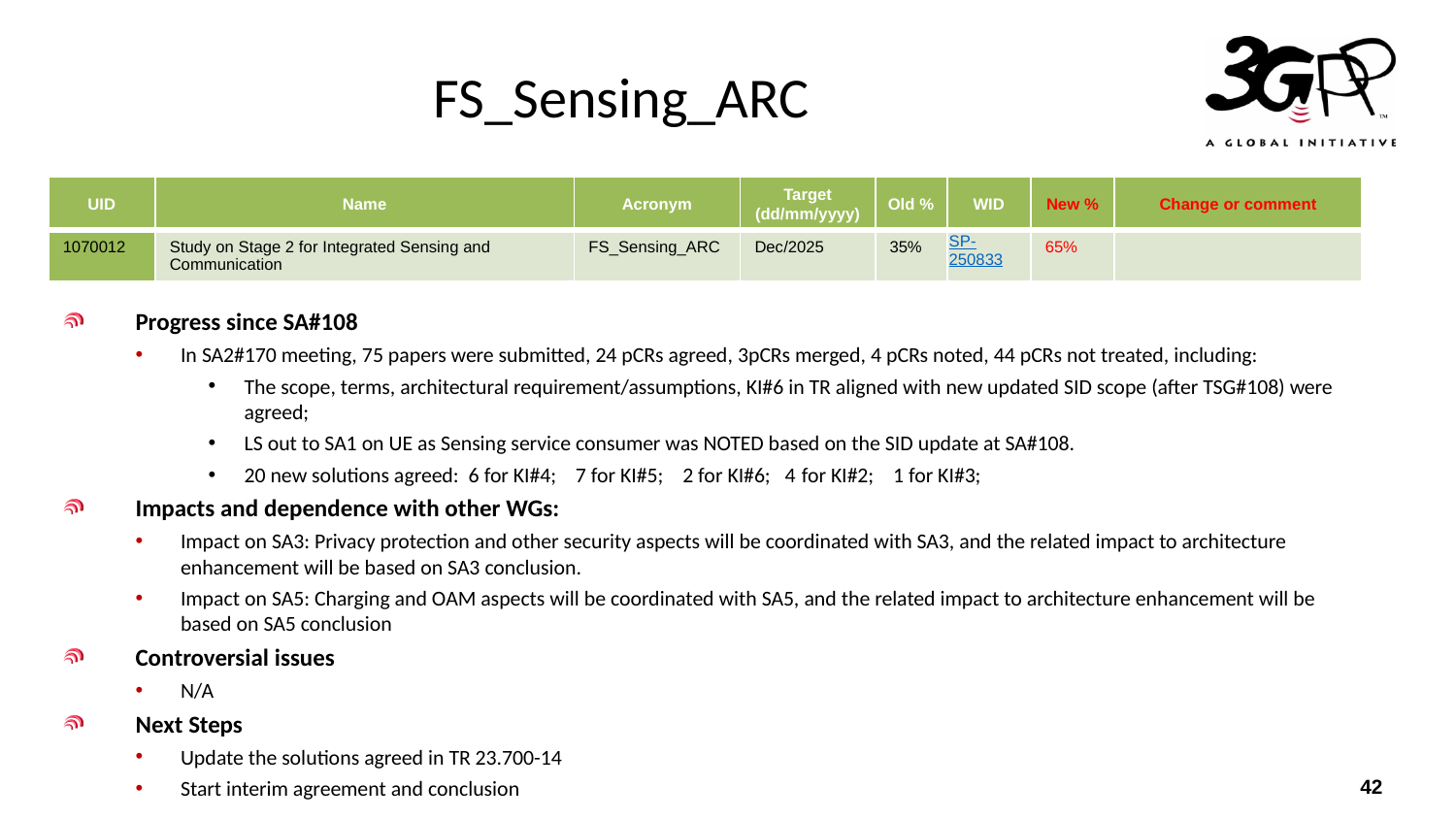

# FS_Sensing_ARC
| UID | Name | Acronym | Target (dd/mm/yyyy) | Old % | WID | New % | Change or comment |
| --- | --- | --- | --- | --- | --- | --- | --- |
| 1070012 | Study on Stage 2 for Integrated Sensing and Communication | FS\_Sensing\_ARC | Dec/2025 | 35% | SP-250833 | 65% |  |
Progress since SA#108
In SA2#170 meeting, 75 papers were submitted, 24 pCRs agreed, 3pCRs merged, 4 pCRs noted, 44 pCRs not treated, including:
The scope, terms, architectural requirement/assumptions, KI#6 in TR aligned with new updated SID scope (after TSG#108) were agreed;
LS out to SA1 on UE as Sensing service consumer was NOTED based on the SID update at SA#108.
20 new solutions agreed:  6 for KI#4;    7 for KI#5;    2 for KI#6;   4 for KI#2;    1 for KI#3;
Impacts and dependence with other WGs:
Impact on SA3: Privacy protection and other security aspects will be coordinated with SA3, and the related impact to architecture enhancement will be based on SA3 conclusion.
Impact on SA5: Charging and OAM aspects will be coordinated with SA5, and the related impact to architecture enhancement will be based on SA5 conclusion
Controversial issues
N/A
Next Steps
Update the solutions agreed in TR 23.700-14
Start interim agreement and conclusion